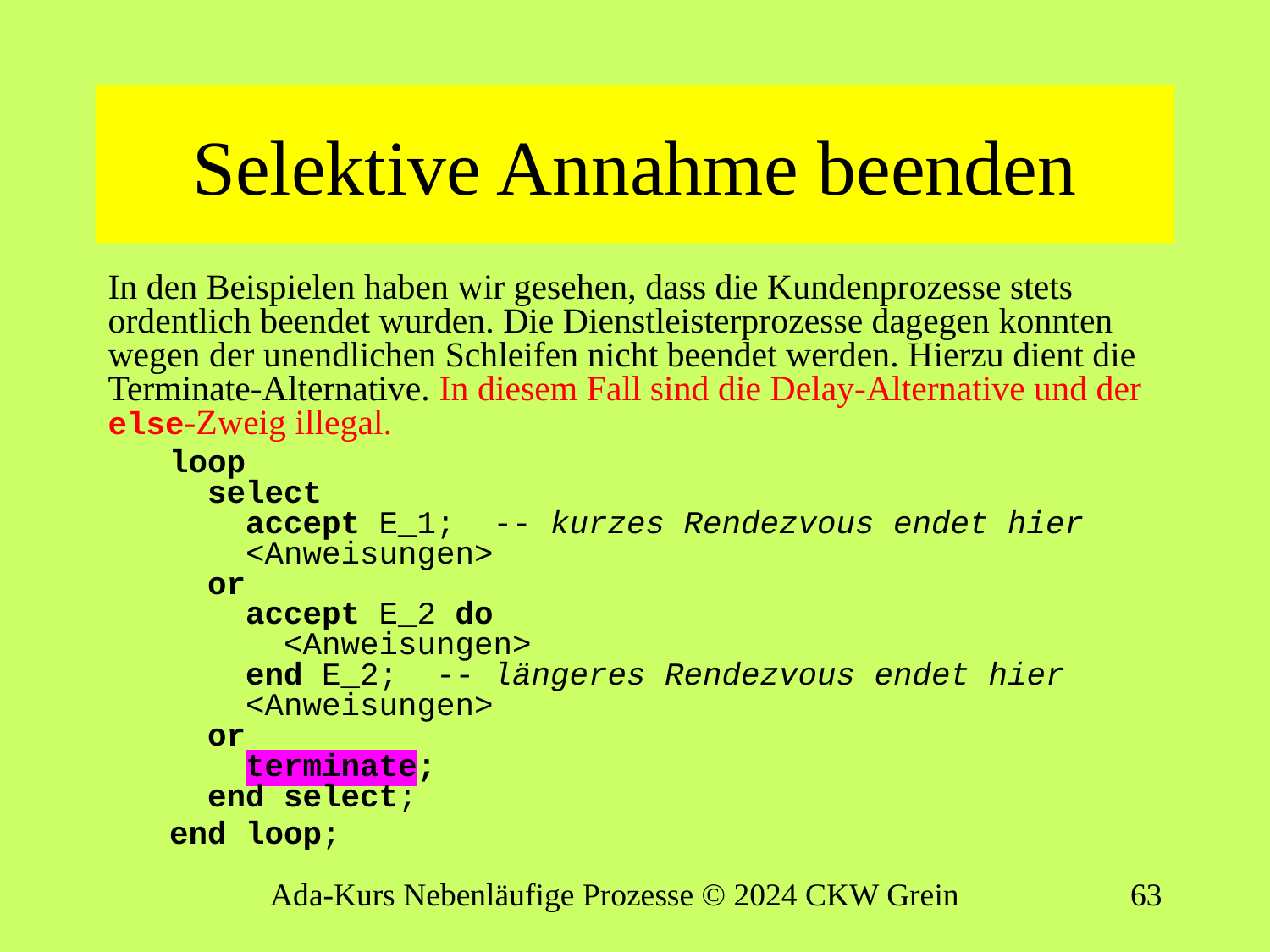

# Selektive Annahme beenden
In den Beispielen haben wir gesehen, dass die Kundenprozesse stets ordentlich beendet wurden. Die Dienstleisterprozesse dagegen konnten wegen der unendlichen Schleifen nicht beendet werden. Hierzu dient die Terminate-Alternative. In diesem Fall sind die Delay-Alternative und der else-Zweig illegal.
loop
  select
    accept E_1;  -- kurzes Rendezvous endet hier
    <Anweisungen>
  or
    accept E_2 do
      <Anweisungen>
    end E_2;  -- längeres Rendezvous endet hier
    <Anweisungen>
  or
    terminate;
  end select;
end loop;
Ada-Kurs Nebenläufige Prozesse © 2024 CKW Grein
63